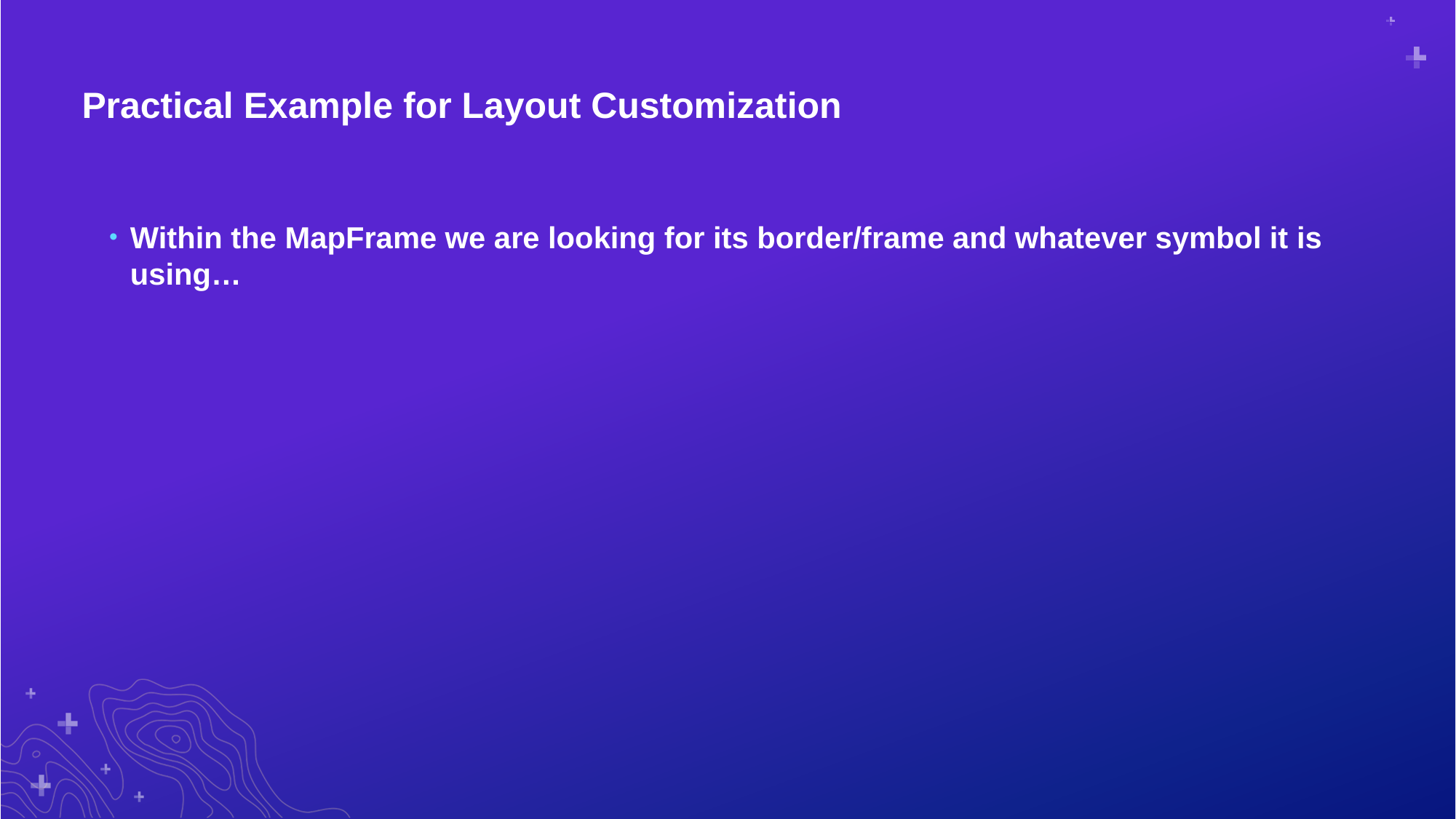

# Practical Example for Layout Customization
Within the MapFrame we are looking for its border/frame and whatever symbol it is using…